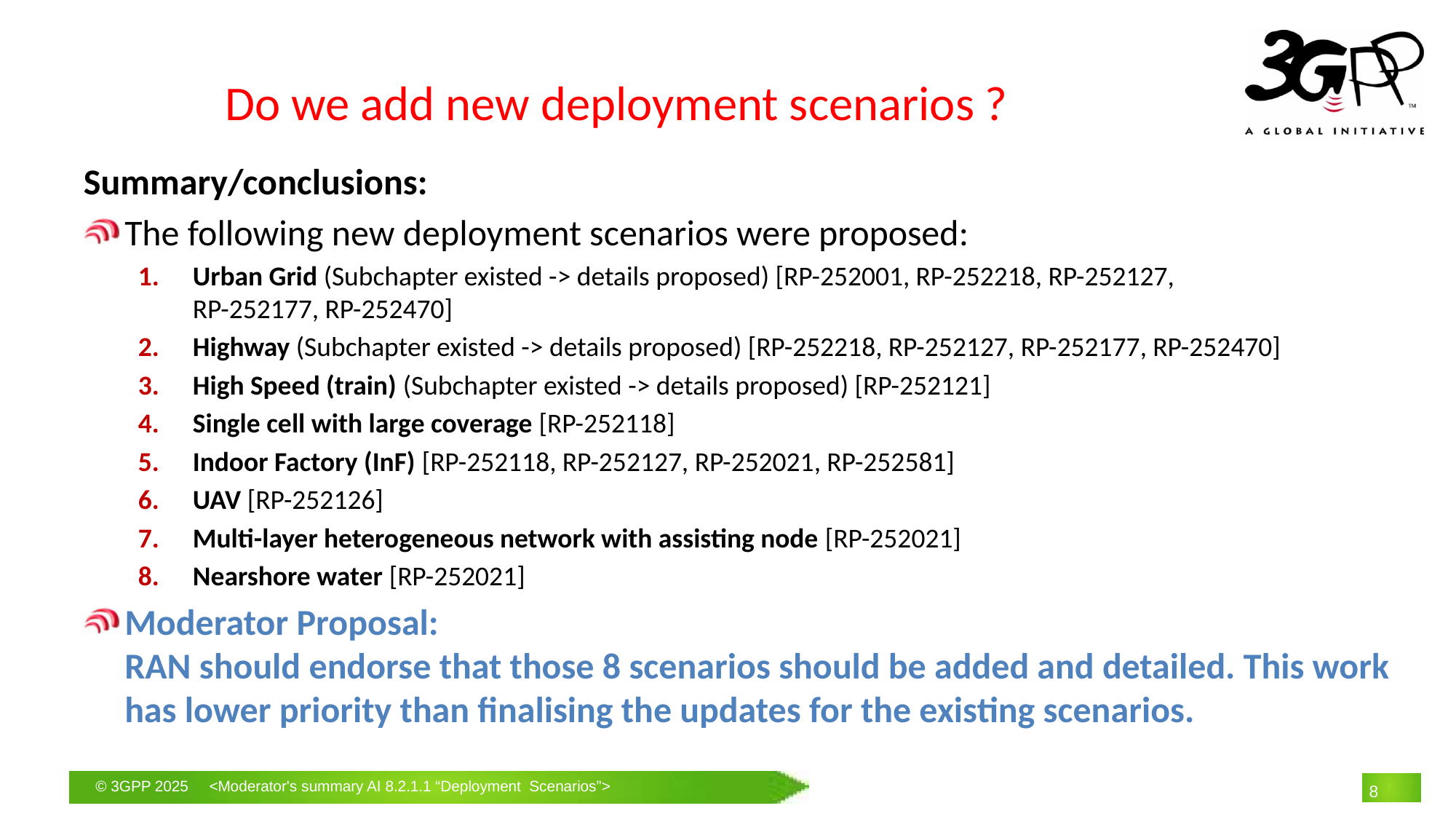

# Do we add new deployment scenarios ?
Summary/conclusions:
The following new deployment scenarios were proposed:
Urban Grid (Subchapter existed -> details proposed) [RP-252001, RP-252218, RP-252127,
RP-252177, RP-252470]
Highway (Subchapter existed -> details proposed) [RP-252218, RP-252127, RP-252177, RP-252470]
High Speed (train) (Subchapter existed -> details proposed) [RP-252121]
Single cell with large coverage [RP-252118]
Indoor Factory (InF) [RP-252118, RP-252127, RP-252021, RP-252581]
UAV [RP-252126]
Multi-layer heterogeneous network with assisting node [RP-252021]
Nearshore water [RP-252021]
Moderator Proposal:
RAN should endorse that those 8 scenarios should be added and detailed. This work has lower priority than finalising the updates for the existing scenarios.

8